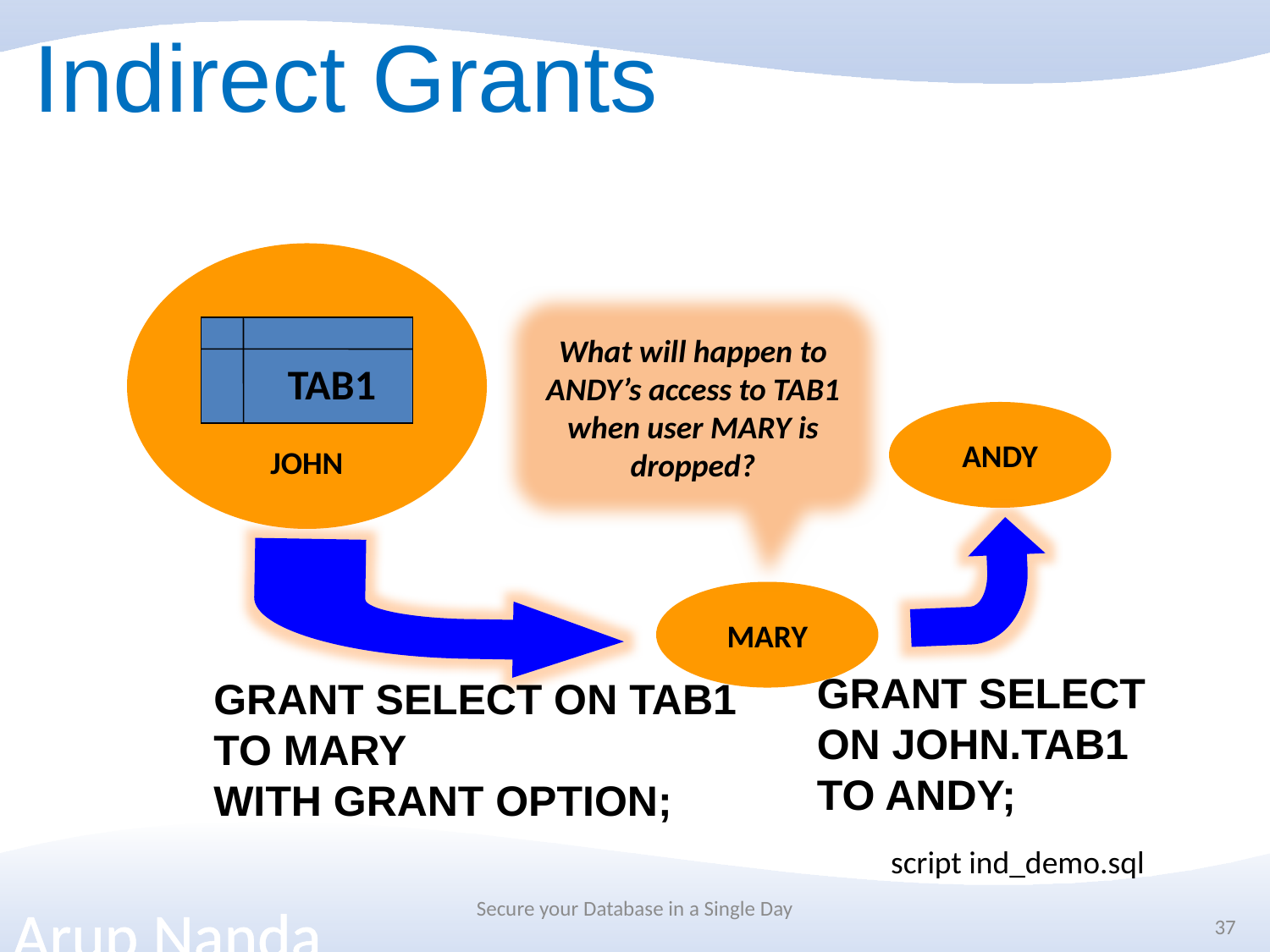

# Indirect Grants
JOHN
What will happen to ANDY’s access to TAB1 when user MARY is dropped?

TAB1
ANDY

MARY
GRANT SELECT ON JOHN.TAB1
TO ANDY;
GRANT SELECT ON TAB1
TO MARY
WITH GRANT OPTION;
script ind_demo.sql
Secure your Database in a Single Day
37